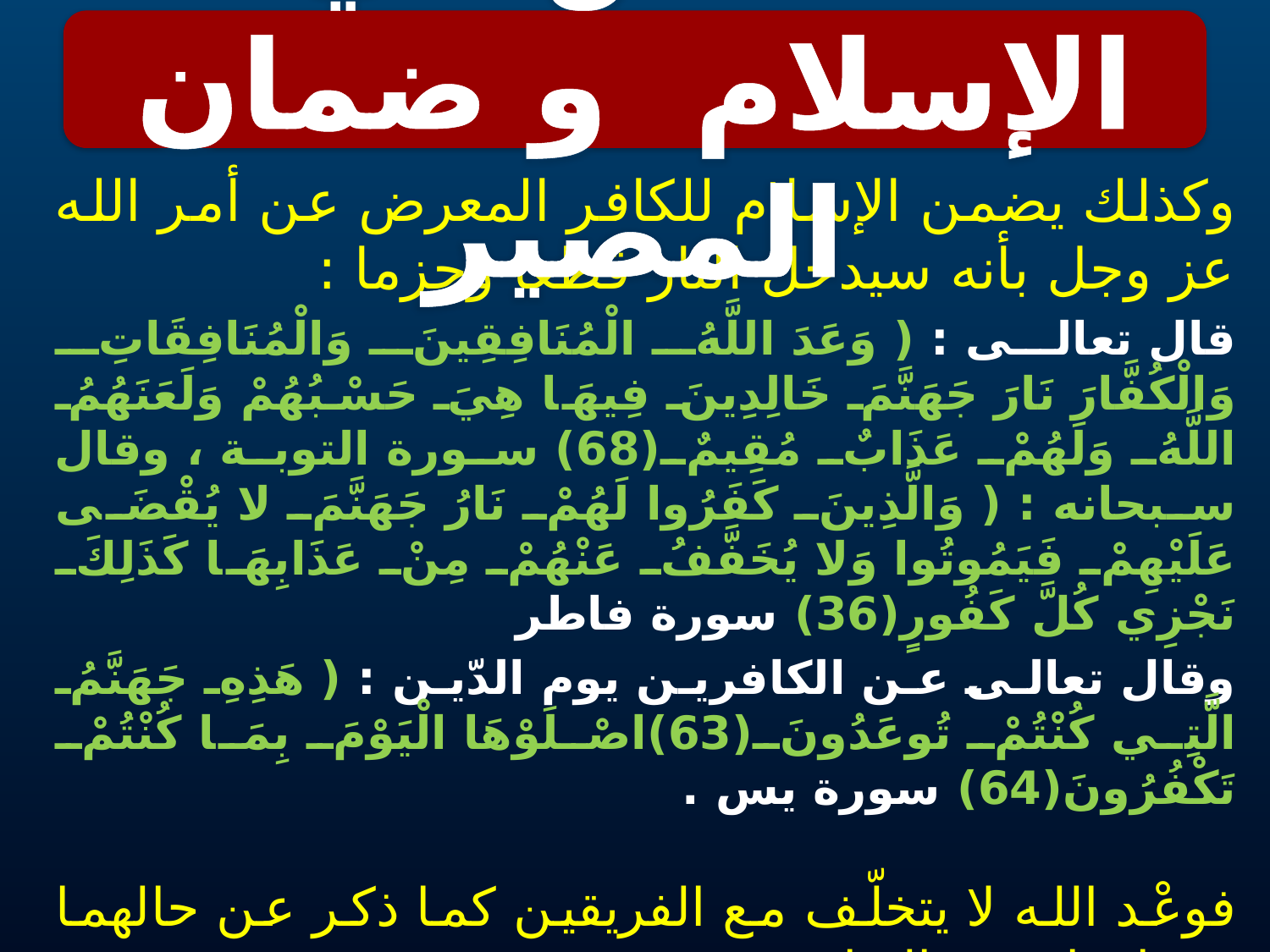

الخلاص في الإسلام  و ضمان المصير
#
وكذلك يضمن الإسلام للكافر المعرض عن أمر الله عز وجل بأنه سيدخل النار قطعا وجزما :
قال تعالى : ( وَعَدَ اللَّهُ الْمُنَافِقِينَ وَالْمُنَافِقَاتِ وَالْكُفَّارَ نَارَ جَهَنَّمَ خَالِدِينَ فِيهَا هِيَ حَسْبُهُمْ وَلَعَنَهُمُ اللَّهُ وَلَهُمْ عَذَابٌ مُقِيمٌ(68) سورة التوبة ، وقال سبحانه : ( وَالَّذِينَ كَفَرُوا لَهُمْ نَارُ جَهَنَّمَ لا يُقْضَى عَلَيْهِمْ فَيَمُوتُوا وَلا يُخَفَّفُ عَنْهُمْ مِنْ عَذَابِهَا كَذَلِكَ نَجْزِي كُلَّ كَفُورٍ(36) سورة فاطر
وقال تعالى عن الكافرين يوم الدّين : ( هَذِهِ جَهَنَّمُ الَّتِي كُنْتُمْ تُوعَدُونَ(63)اصْلَوْهَا الْيَوْمَ بِمَا كُنْتُمْ تَكْفُرُونَ(64) سورة يس .

فوعْد الله لا يتخلّف مع الفريقين كما ذكر عن حالهما بعد انتهاء يوم القيامة :
( وَنَادَى أَصْحَابُ الْجَنَّةِ أَصْحَابَ النَّارِ أَنْ قَدْ وَجَدْنَا مَا وَعَدَنَا رَبُّنَا حَقًّا فَهَلْ وَجَدْتُمْ مَا وَعَدَ رَبُّكُمْ حَقًّا قَالُوا نَعَمْ فَأَذَّنَ مُؤَذِّنٌ بَيْنَهُمْ أَنْ لَعْنَةُ اللَّهِ عَلَى الظَّالِمِينَ(44) سورة الأعراف